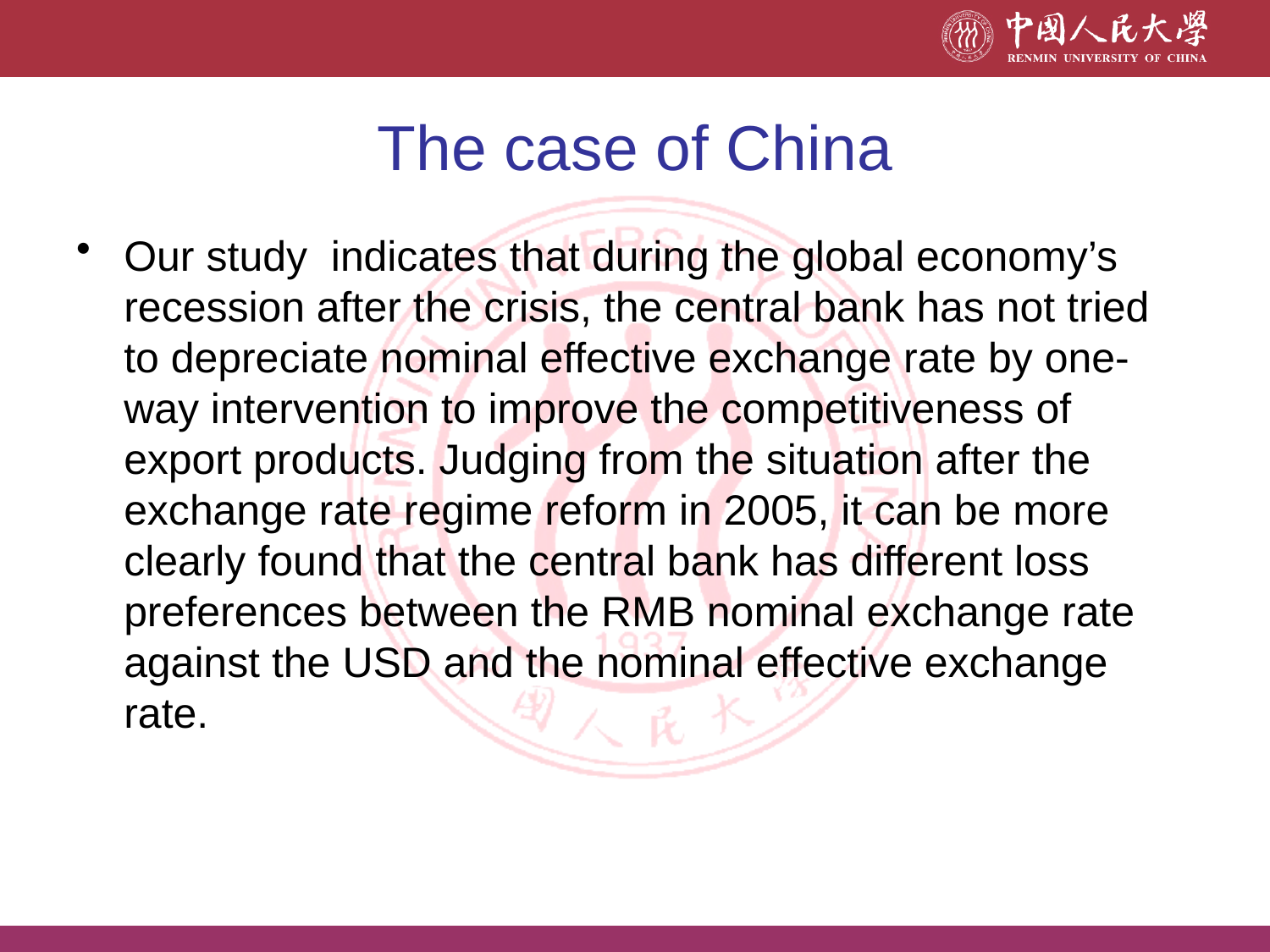

# The case of China
Our study  indicates that during the global economy’s recession after the crisis, the central bank has not tried to depreciate nominal effective exchange rate by one-way intervention to improve the competitiveness of export products. Judging from the situation after the exchange rate regime reform in 2005, it can be more clearly found that the central bank has different loss preferences between the RMB nominal exchange rate against the USD and the nominal effective exchange rate.